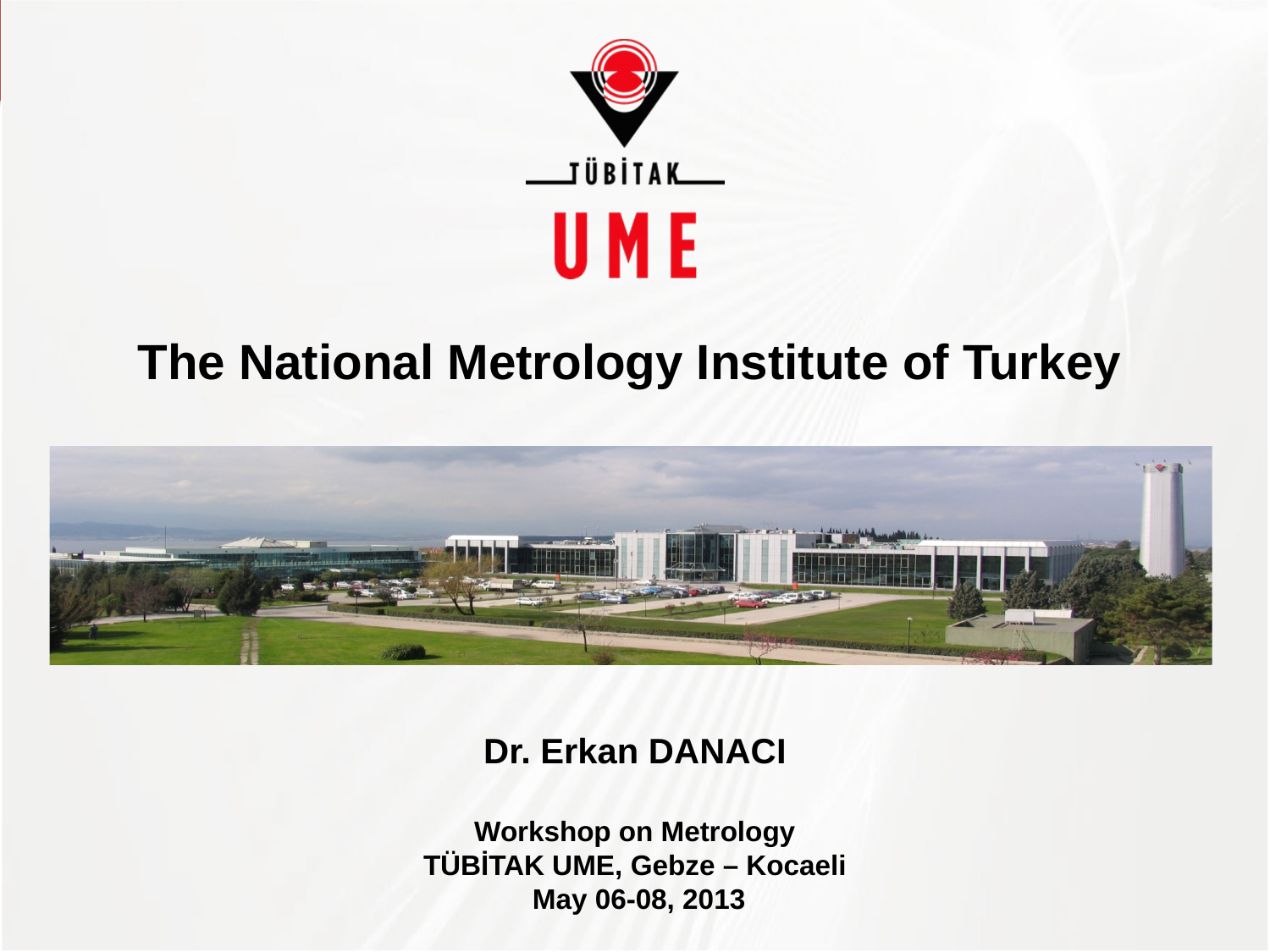

# The National Metrology Institute of Turkey
Dr. Erkan DANACI

Workshop on Metrology
TÜBİTAK UME, Gebze – Kocaeli
 May 06-08, 2013